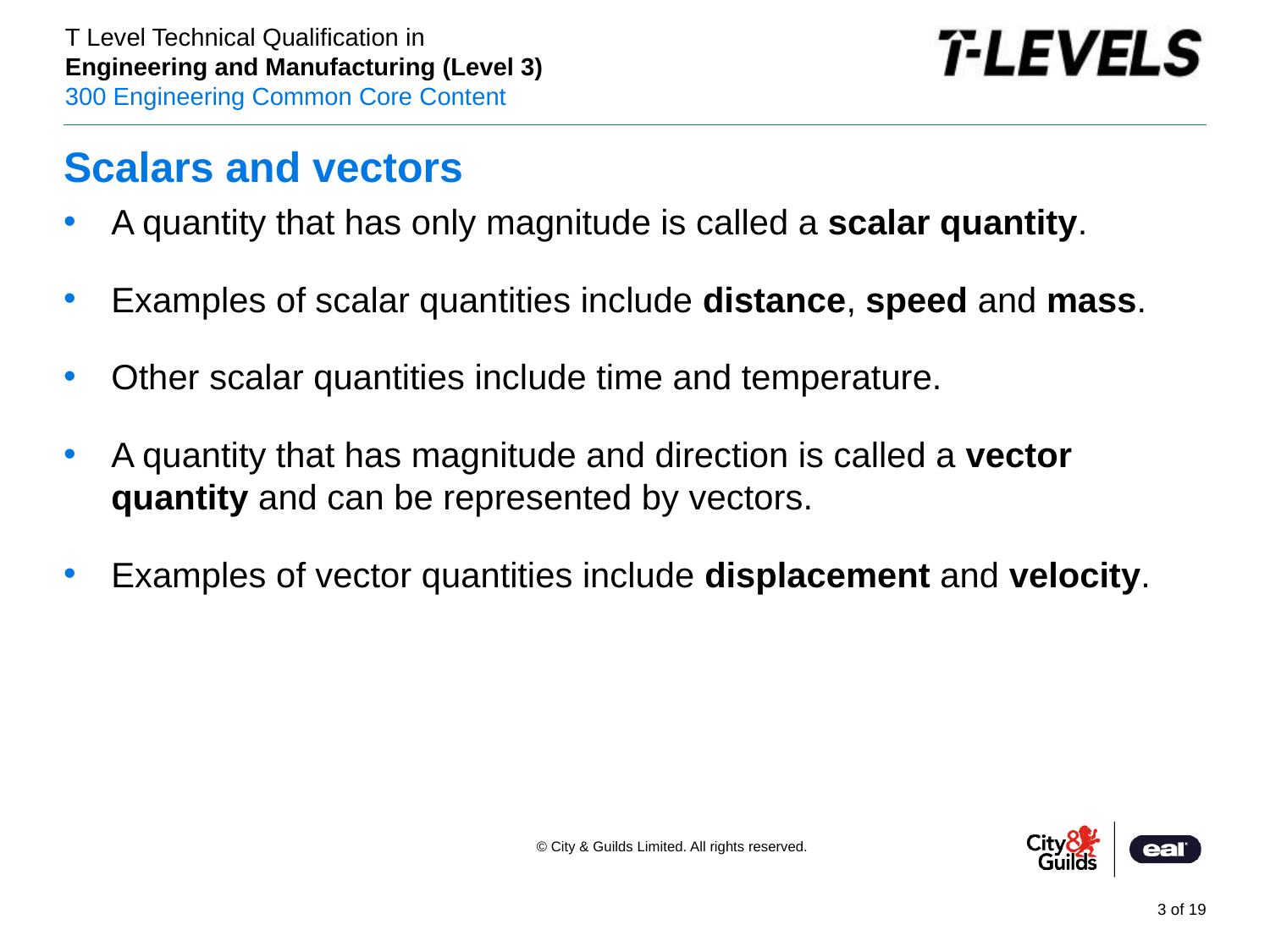

# Scalars and vectors
A quantity that has only magnitude is called a scalar quantity.
Examples of scalar quantities include distance, speed and mass.
Other scalar quantities include time and temperature.
A quantity that has magnitude and direction is called a vector quantity and can be represented by vectors.
Examples of vector quantities include displacement and velocity.